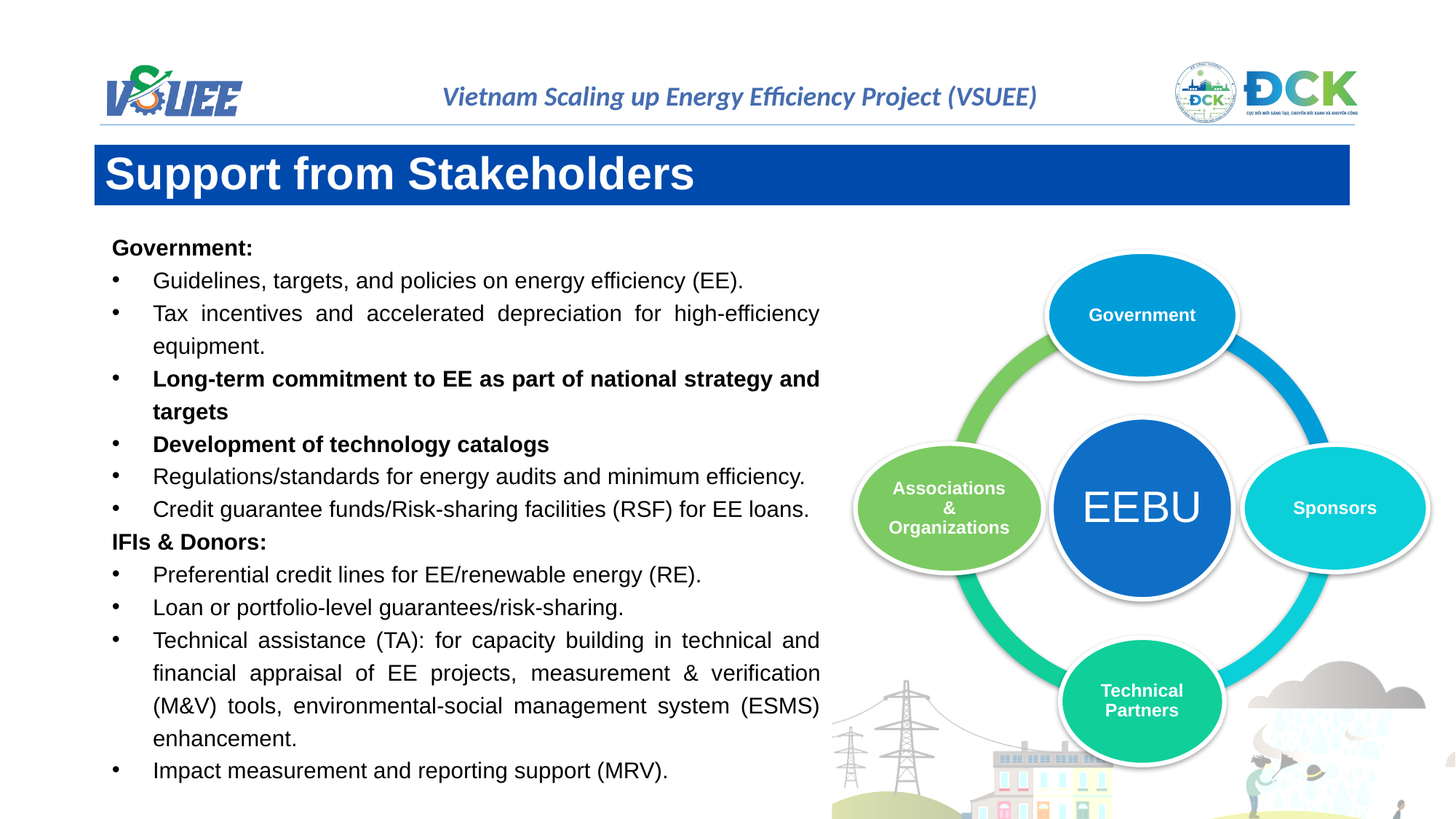

Support from Stakeholders
Government:
Guidelines, targets, and policies on energy efficiency (EE).
Tax incentives and accelerated depreciation for high-efficiency equipment.
Long-term commitment to EE as part of national strategy and targets
Development of technology catalogs
Regulations/standards for energy audits and minimum efficiency.
Credit guarantee funds/Risk-sharing facilities (RSF) for EE loans.
IFIs & Donors:
Preferential credit lines for EE/renewable energy (RE).
Loan or portfolio-level guarantees/risk-sharing.
Technical assistance (TA): for capacity building in technical and financial appraisal of EE projects, measurement & verification (M&V) tools, environmental-social management system (ESMS) enhancement.
Impact measurement and reporting support (MRV).
EEBU
Government
Sponsors
Technical Partners
Associations & Organizations